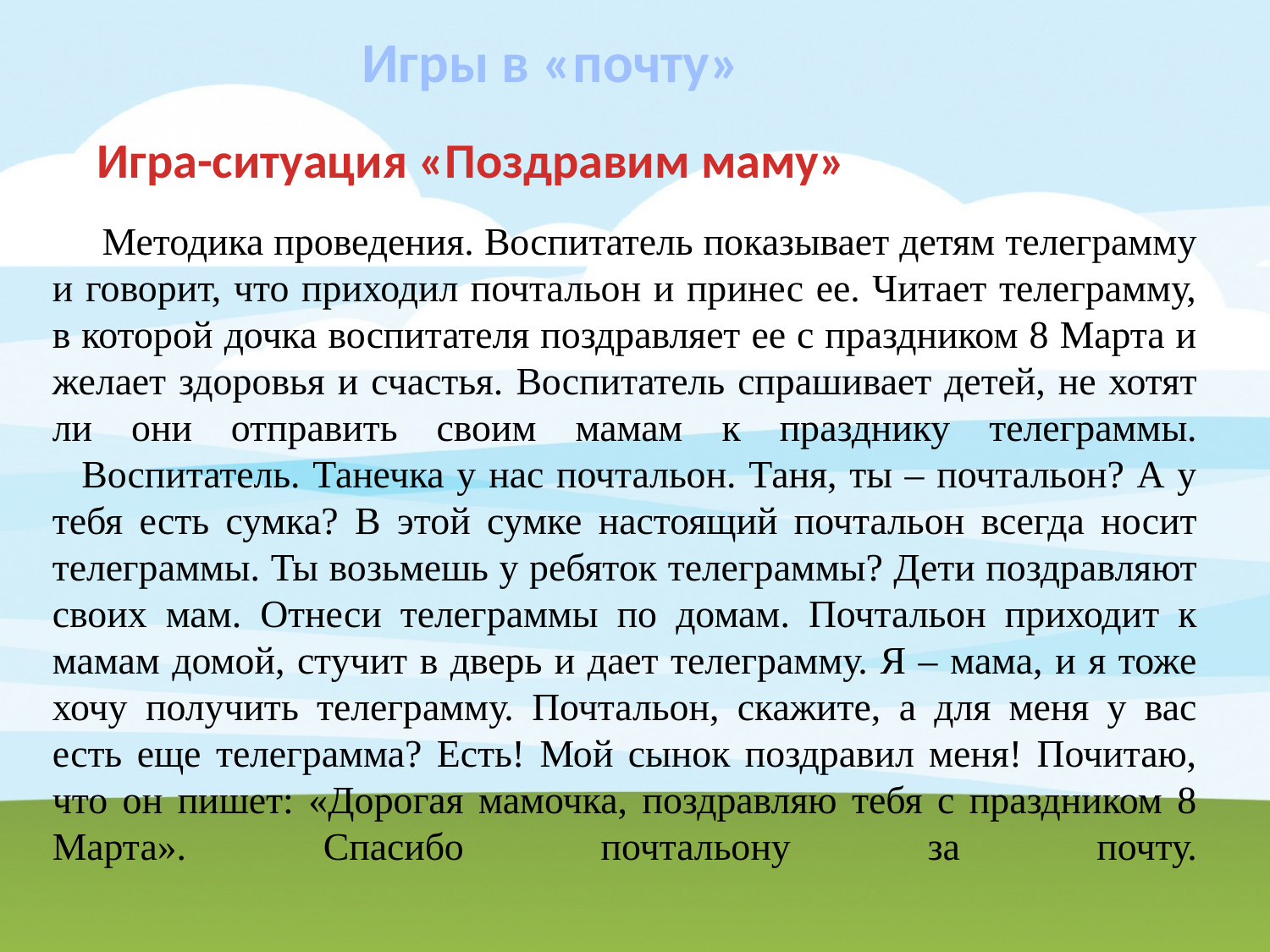

Игры в «почту»
Игра-ситуация «Поздравим маму»
Методика проведения. Воспитатель показывает детям телеграмму и говорит, что приходил почтальон и принес ее. Читает телеграмму, в которой дочка воспитателя поздравляет ее с праздником 8 Марта и желает здоровья и счастья. Воспитатель спрашивает детей, не хотят ли они отправить своим мамам к празднику телеграммы.
   Воспитатель. Танечка у нас почтальон. Таня, ты – почтальон? А у тебя есть сумка? В этой сумке настоящий почтальон всегда носит телеграммы. Ты возьмешь у ребяток телеграммы? Дети поздравляют своих мам. Отнеси телеграммы по домам. Почтальон приходит к мамам домой, стучит в дверь и дает телеграмму. Я – мама, и я тоже хочу получить телеграмму. Почтальон, скажите, а для меня у вас есть еще телеграмма? Есть! Мой сынок поздравил меня! Почитаю, что он пишет: «Дорогая мамочка, поздравляю тебя с праздником 8 Марта». Спасибо почтальону за почту.